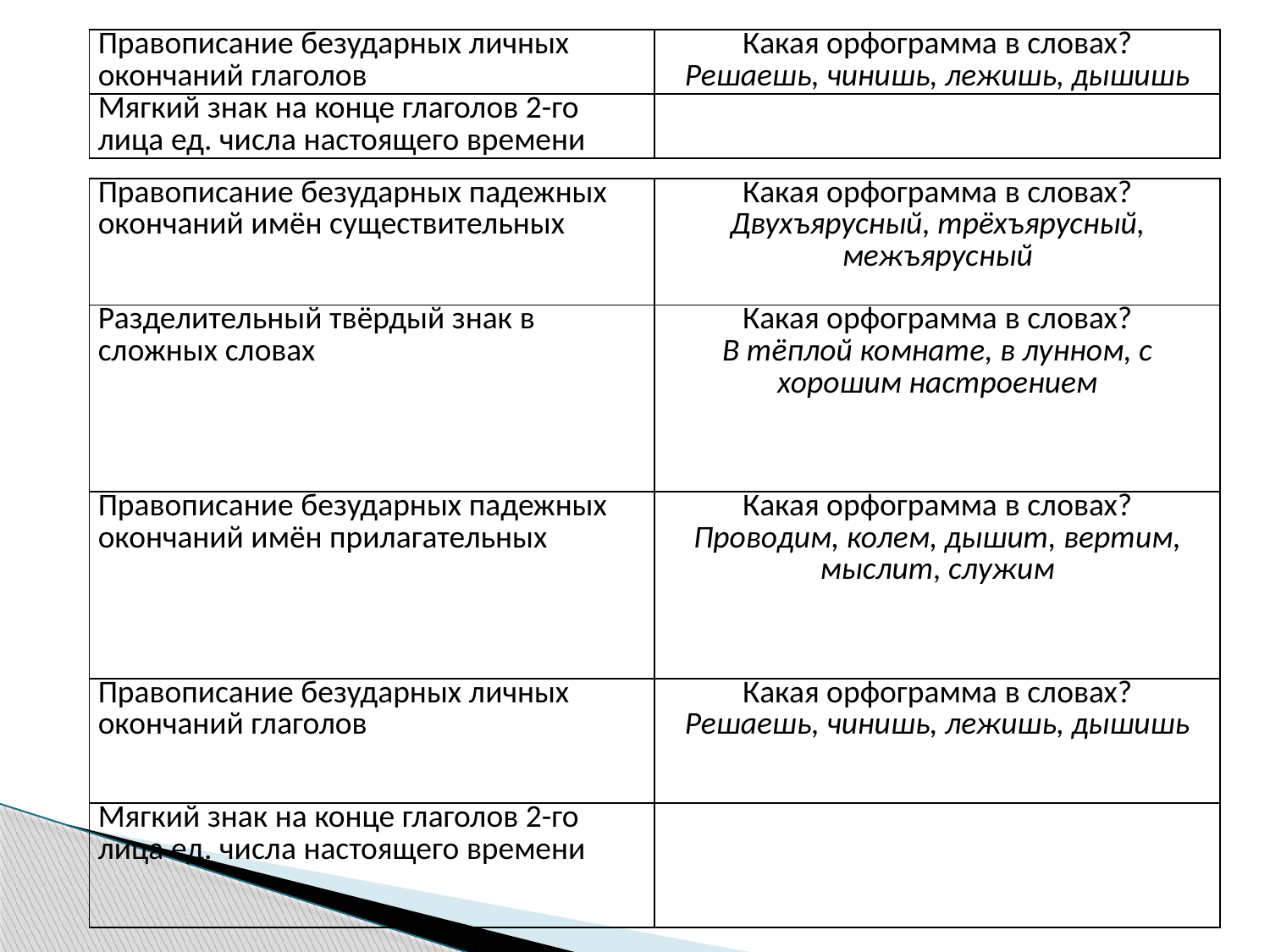

| Правописание безударных личных окончаний глаголов | Какая орфограмма в словах? Решаешь, чинишь, лежишь, дышишь |
| --- | --- |
| Мягкий знак на конце глаголов 2-го лица ед. числа настоящего времени |  |
| Правописание безударных падежных окончаний имён существительных | Какая орфограмма в словах? Двухъярусный, трёхъярусный, межъярусный |
| --- | --- |
| Разделительный твёрдый знак в сложных словах | Какая орфограмма в словах? В тёплой комнате, в лунном, с хорошим настроением |
| Правописание безударных падежных окончаний имён прилагательных | Какая орфограмма в словах? Проводим, колем, дышит, вертим, мыслит, служим |
| Правописание безударных личных окончаний глаголов | Какая орфограмма в словах? Решаешь, чинишь, лежишь, дышишь |
| Мягкий знак на конце глаголов 2-го лица ед. числа настоящего времени |  |